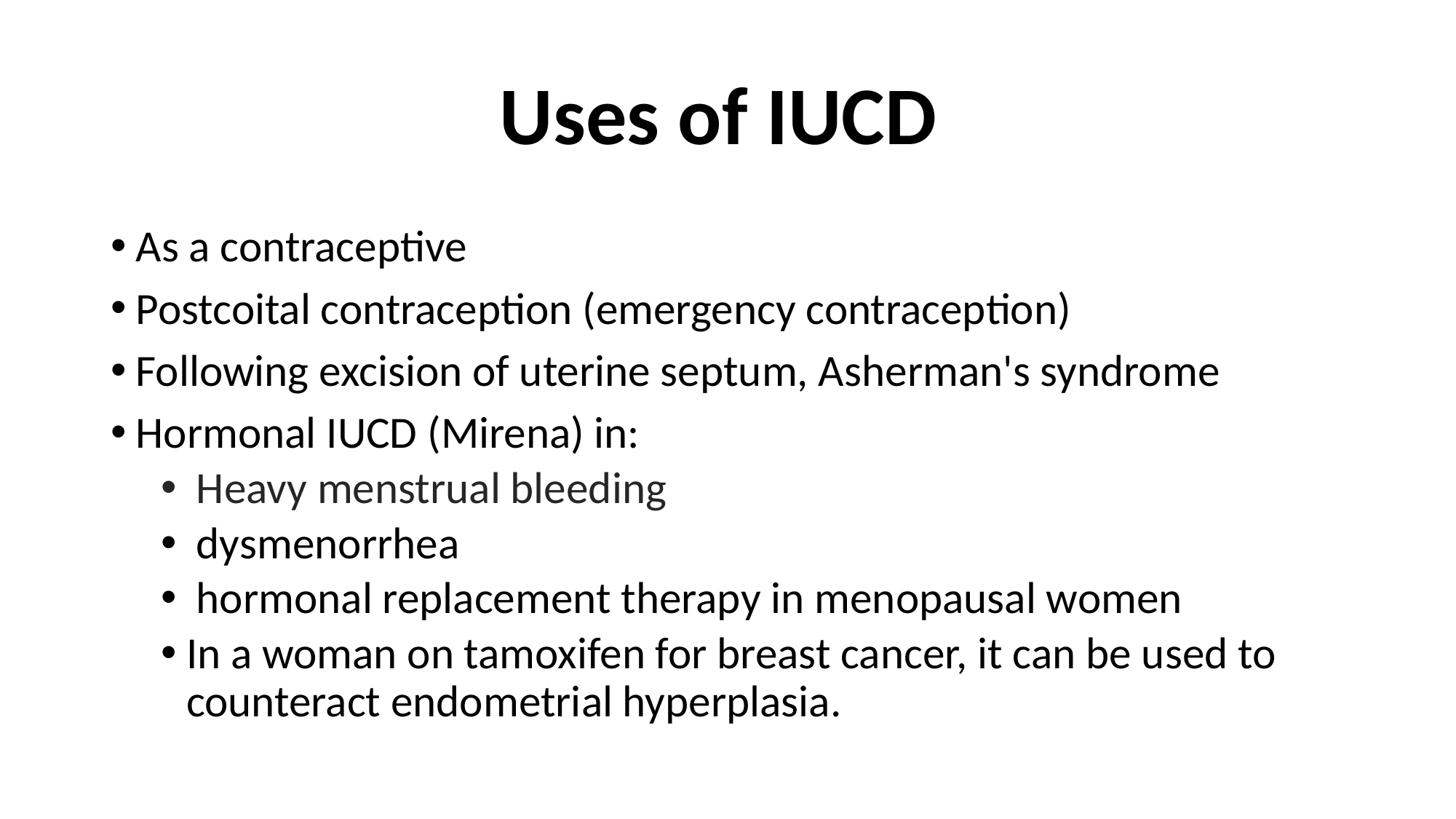

# Uses of IUCD
As a contraceptive
Postcoital contraception (emergency contraception)
Following excision of uterine septum, Asherman's syndrome
Hormonal IUCD (Mirena) in:
 Heavy menstrual bleeding
 dysmenorrhea
 hormonal replacement therapy in menopausal women
In a woman on tamoxifen for breast cancer, it can be used to counteract endometrial hyperplasia.